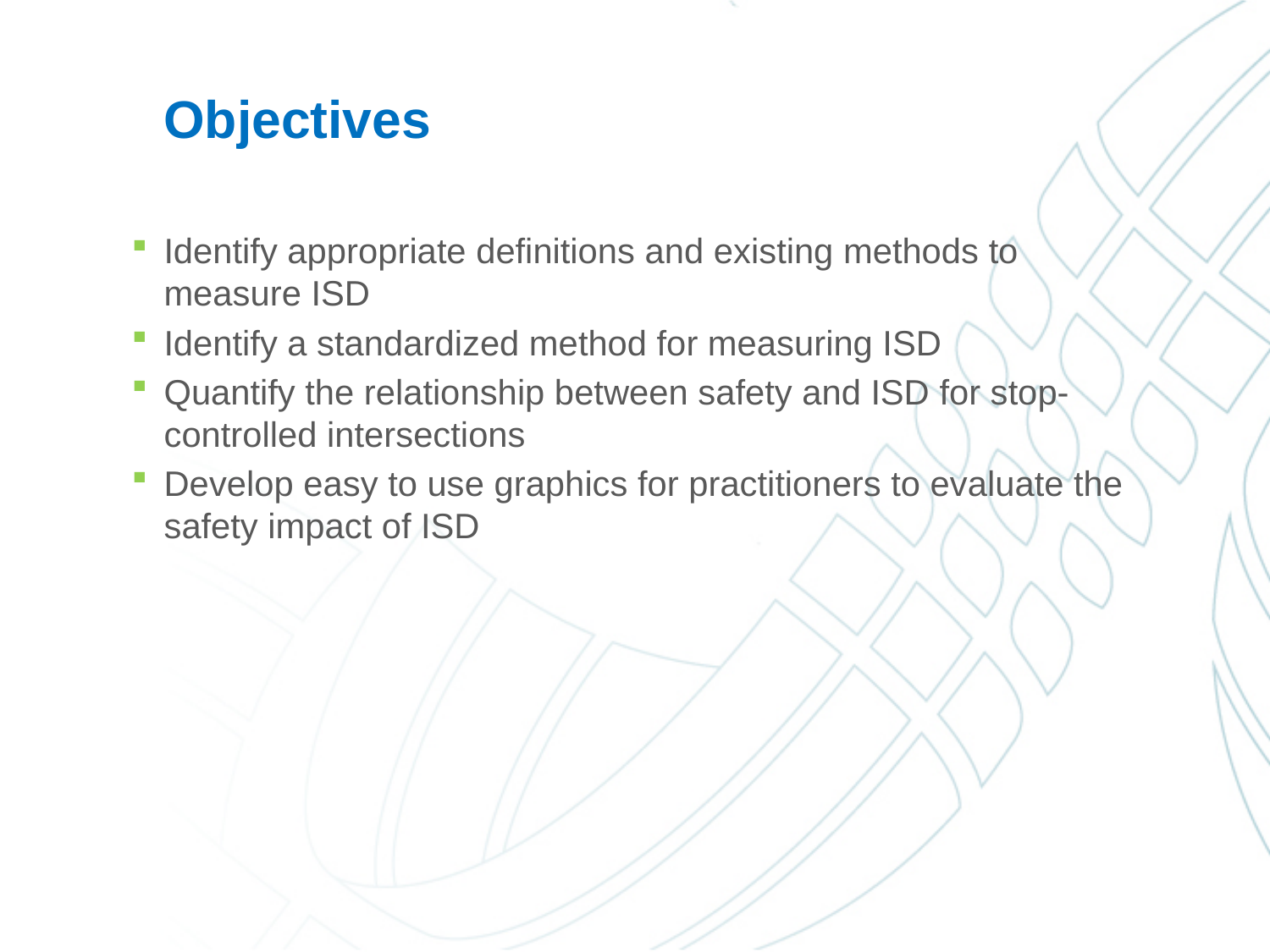

# Objectives
Identify appropriate definitions and existing methods to measure ISD
Identify a standardized method for measuring ISD
Quantify the relationship between safety and ISD for stop-controlled intersections
Develop easy to use graphics for practitioners to evaluate the safety impact of ISD